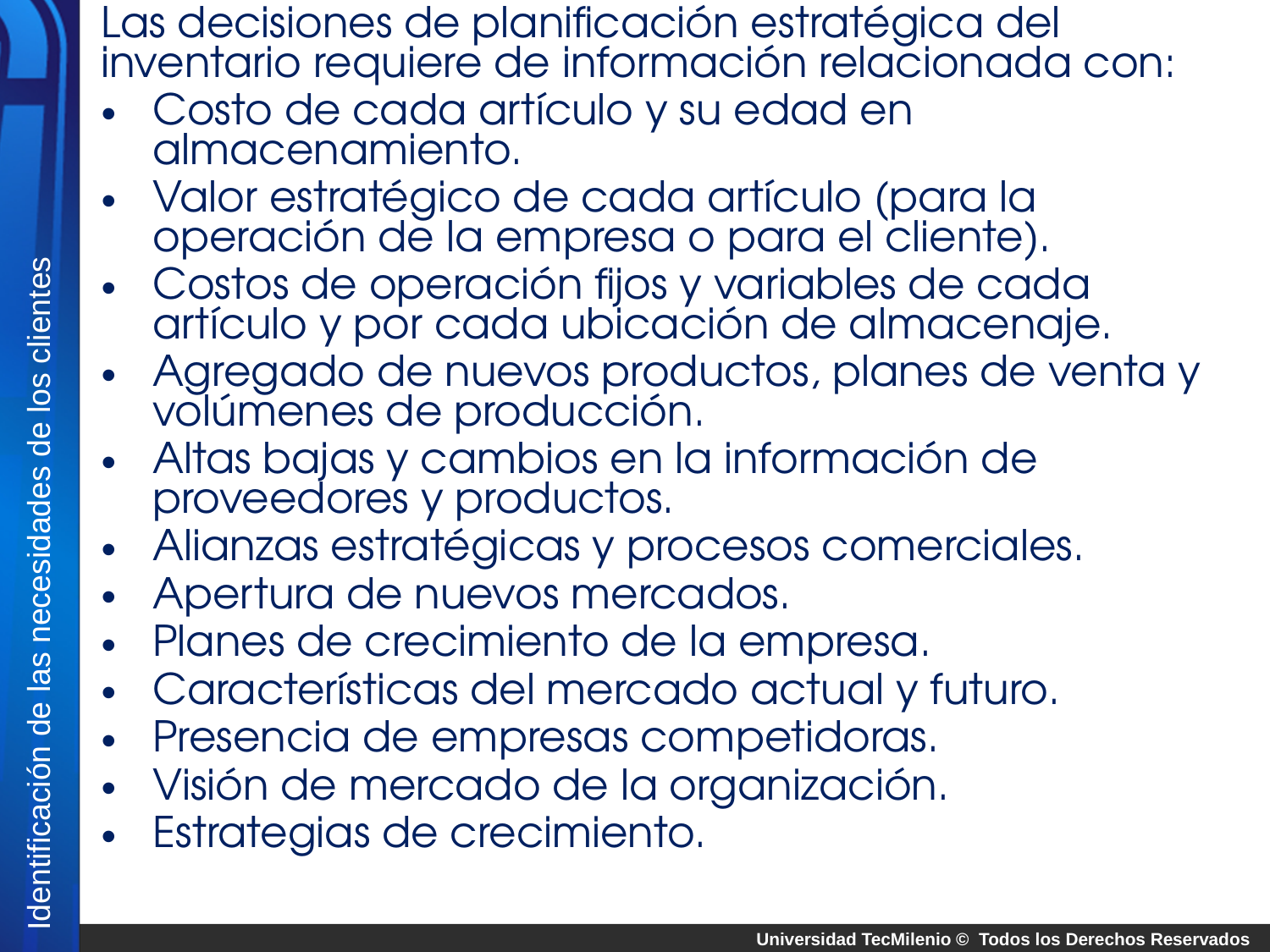

Las decisiones de planificación estratégica del inventario requiere de información relacionada con:
Costo de cada artículo y su edad en almacenamiento.
Valor estratégico de cada artículo (para la operación de la empresa o para el cliente).
Costos de operación fijos y variables de cada artículo y por cada ubicación de almacenaje.
Agregado de nuevos productos, planes de venta y volúmenes de producción.
Altas bajas y cambios en la información de proveedores y productos.
Alianzas estratégicas y procesos comerciales.
Apertura de nuevos mercados.
Planes de crecimiento de la empresa.
Características del mercado actual y futuro.
Presencia de empresas competidoras.
Visión de mercado de la organización.
Estrategias de crecimiento.

Identificación de las necesidades de los clientes